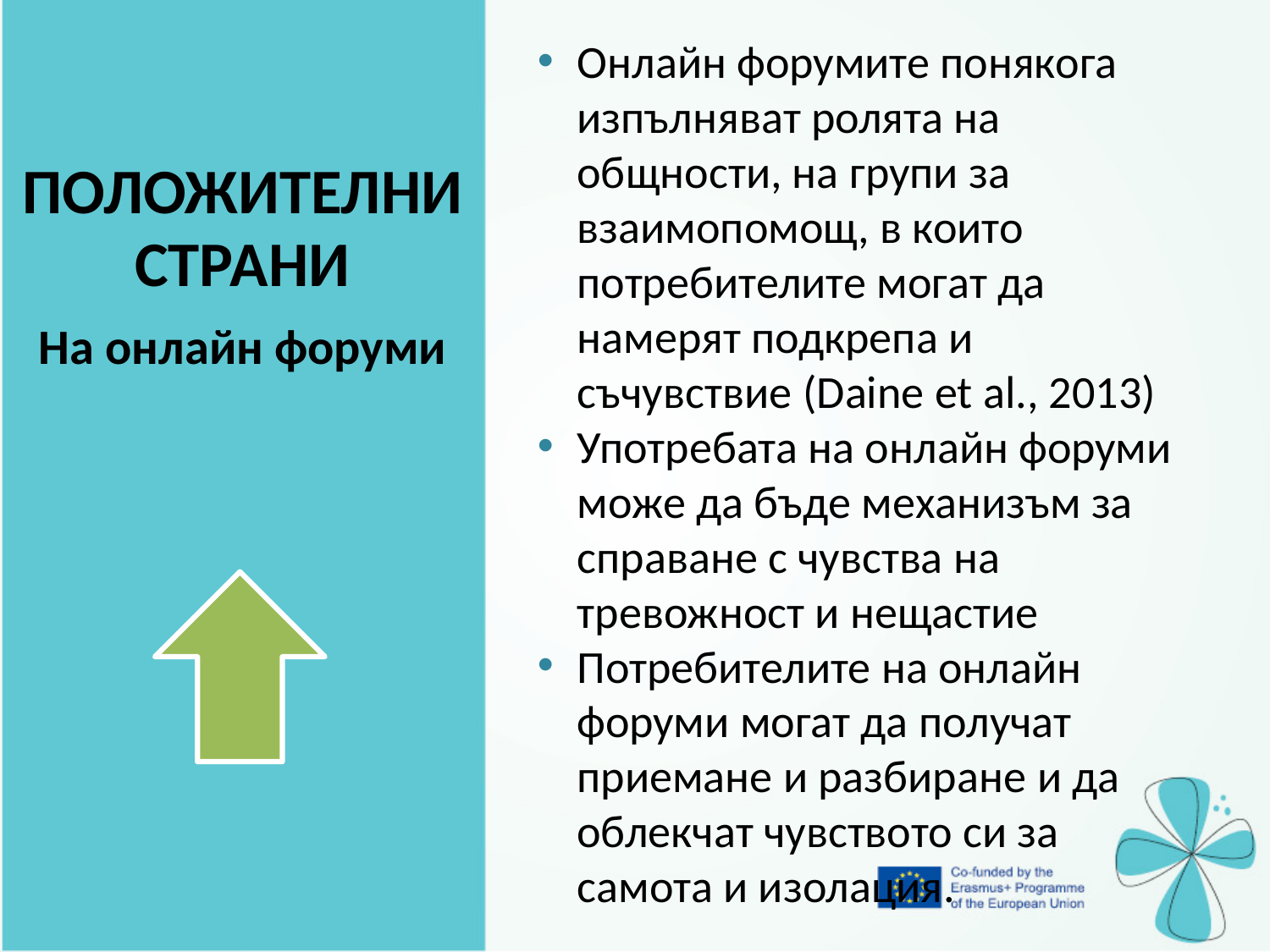

Онлайн форумите понякога изпълняват ролята на общности, на групи за взаимопомощ, в които потребителите могат да намерят подкрепа и съчувствие (Daine et al., 2013)
Употребата на онлайн форуми може да бъде механизъм за справане с чувства на тревожност и нещастие
Потребителите на онлайн форуми могат да получат приемане и разбиране и да облекчат чувството си за самота и изолация.
| Положителни страни На онлайн форуми |
| --- |